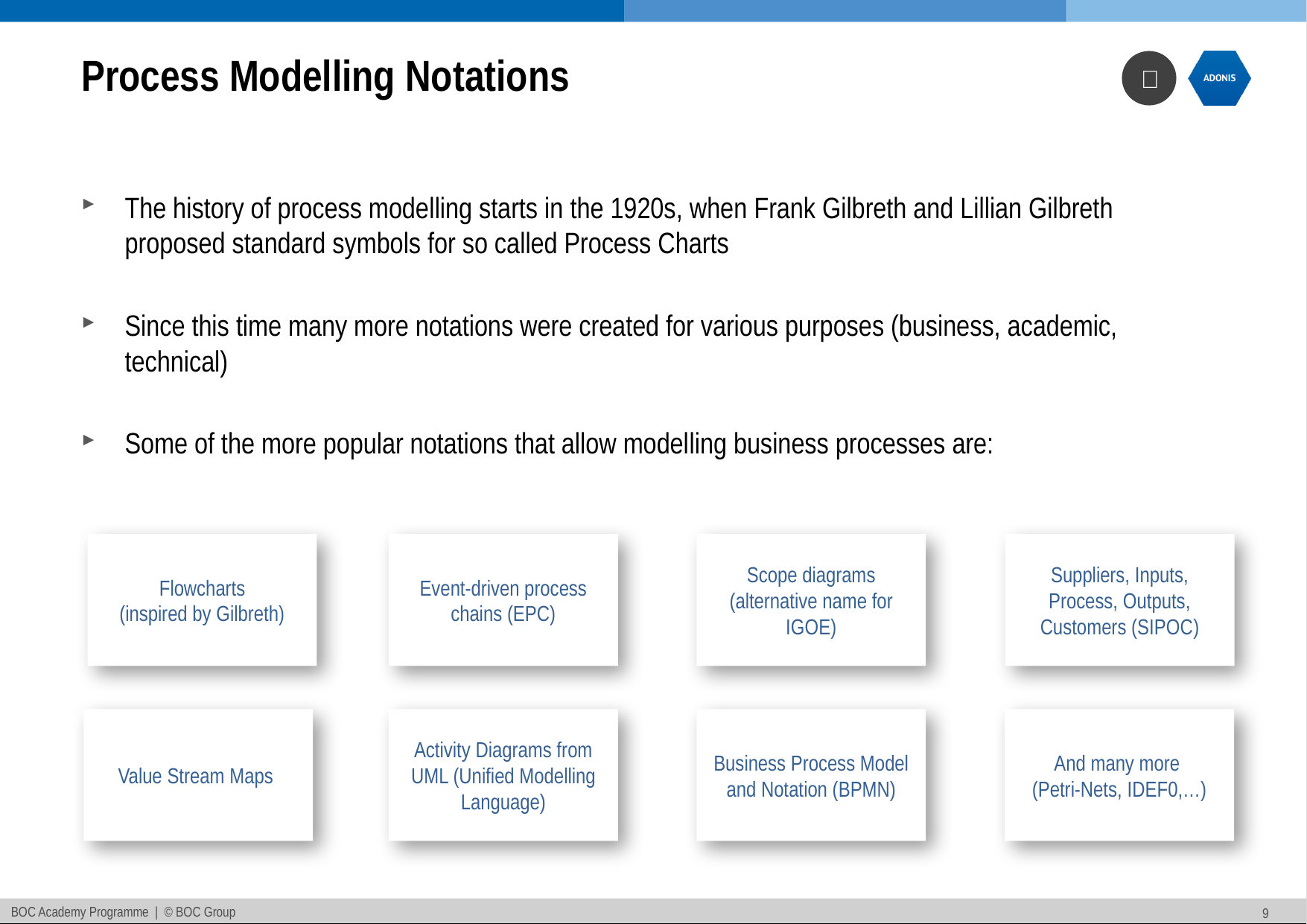

# Process Modelling Notations
The history of process modelling starts in the 1920s, when Frank Gilbreth and Lillian Gilbreth proposed standard symbols for so called Process Charts

Since this time many more notations were created for various purposes (business, academic, technical)

Some of the more popular notations that allow modelling business processes are:

Flowcharts
(inspired by Gilbreth)
Event-driven process chains (EPC)
Scope diagrams (alternative name for IGOE)
Suppliers, Inputs, Process, Outputs, Customers (SIPOC)
Value Stream Maps
Activity Diagrams from UML (Unified Modelling Language)
Business Process Model and Notation (BPMN)
And many more
(Petri-Nets, IDEF0,…)